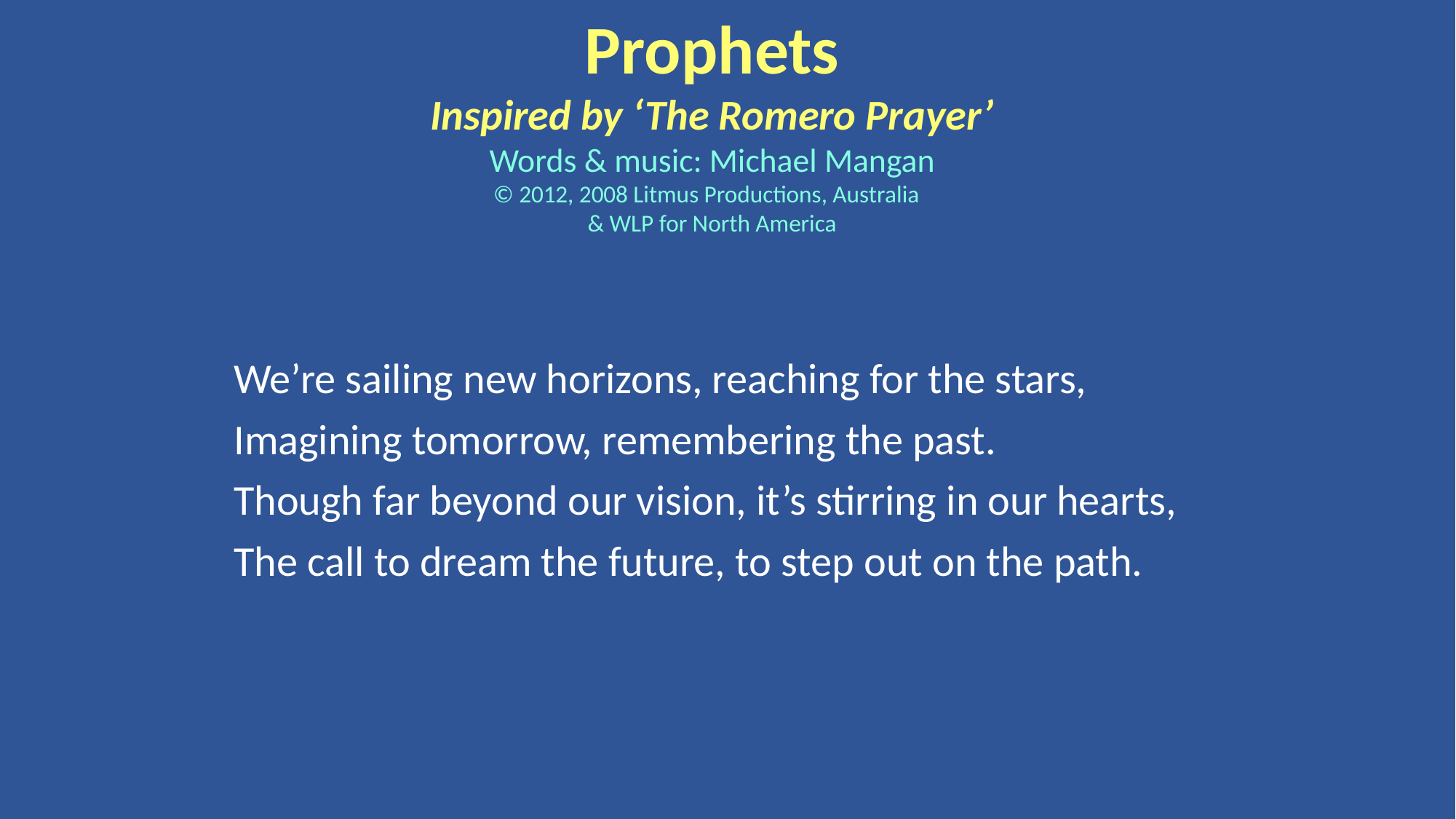

Prophets
Inspired by ‘The Romero Prayer’
Words & music: Michael Mangan
© 2012, 2008 Litmus Productions, Australia
& WLP for North America
We’re sailing new horizons, reaching for the stars,
Imagining tomorrow, remembering the past.
Though far beyond our vision, it’s stirring in our hearts,
The call to dream the future, to step out on the path.